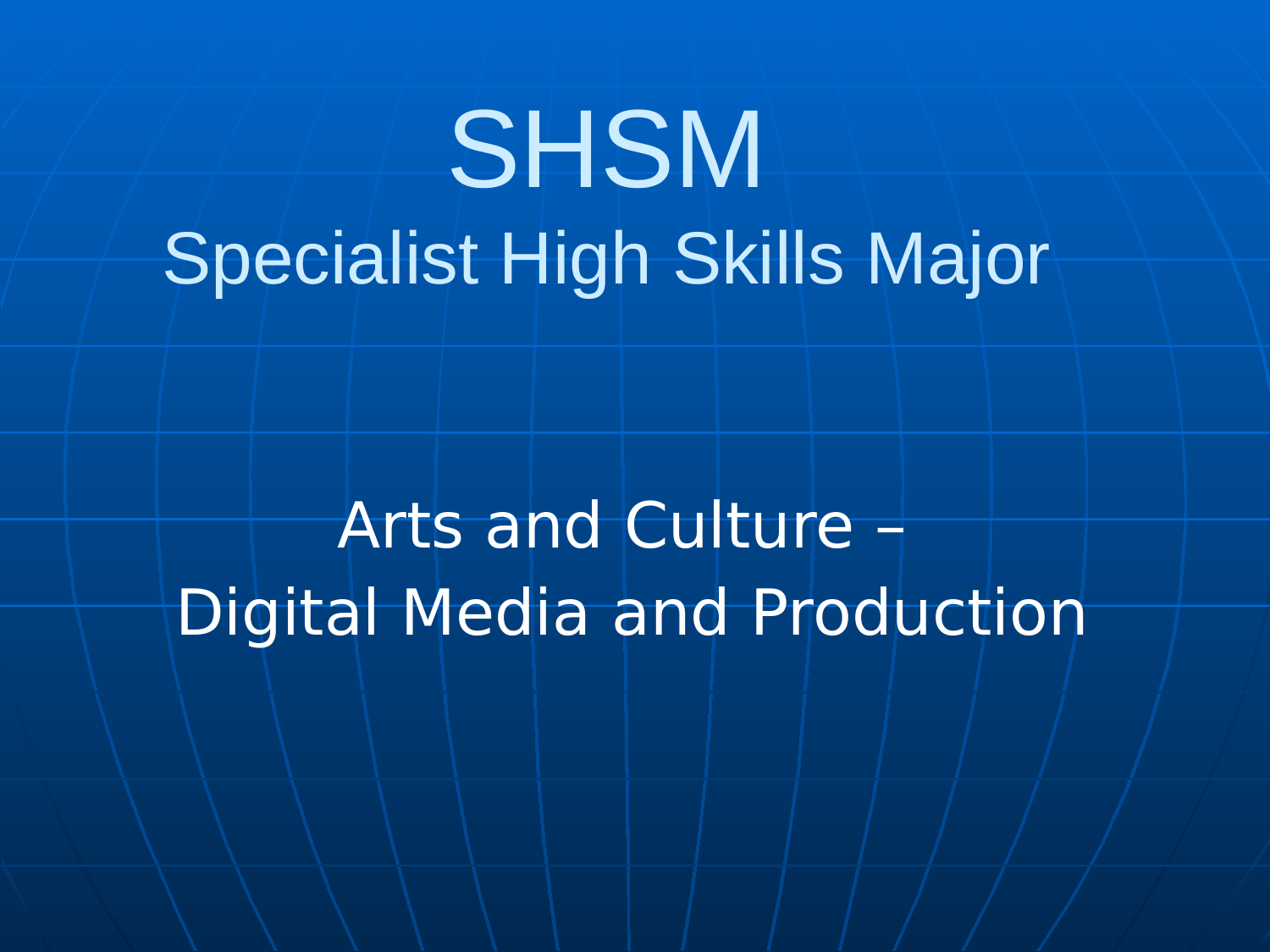

SHSM
Specialist High Skills Major

Arts and Culture –
Digital Media and Production